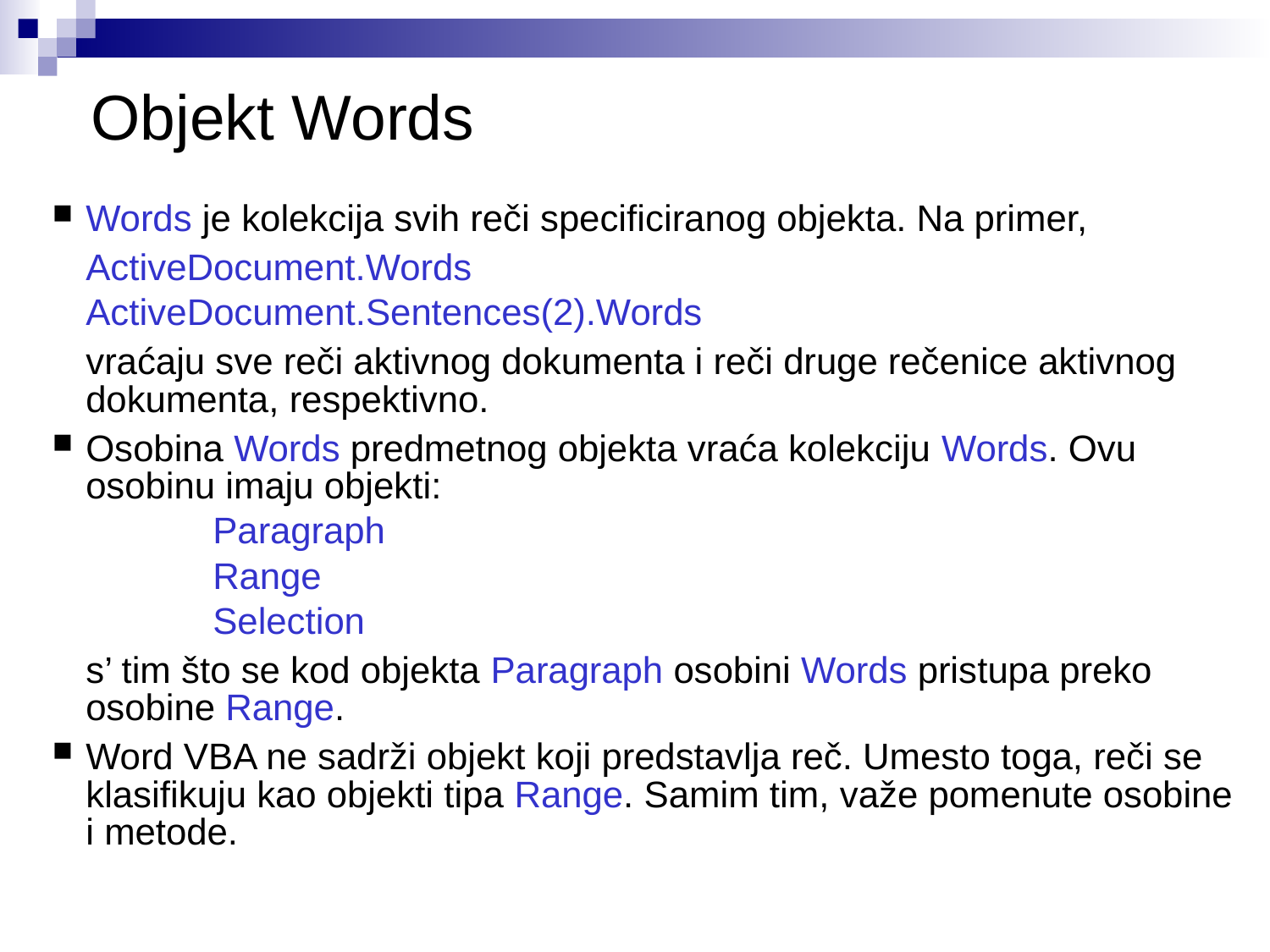

# Objekt Words
Words je kolekcija svih reči specificiranog objekta. Na primer,
	ActiveDocument.Words
	ActiveDocument.Sentences(2).Words
	vraćaju sve reči aktivnog dokumenta i reči druge rečenice aktivnog dokumenta, respektivno.
Osobina Words predmetnog objekta vraća kolekciju Words. Ovu osobinu imaju objekti:
		Paragraph
		Range
		Selection
	s’ tim što se kod objekta Paragraph osobini Words pristupa preko osobine Range.
Word VBA ne sadrži objekt koji predstavlja reč. Umesto toga, reči se klasifikuju kao objekti tipa Range. Samim tim, važe pomenute osobine i metode.